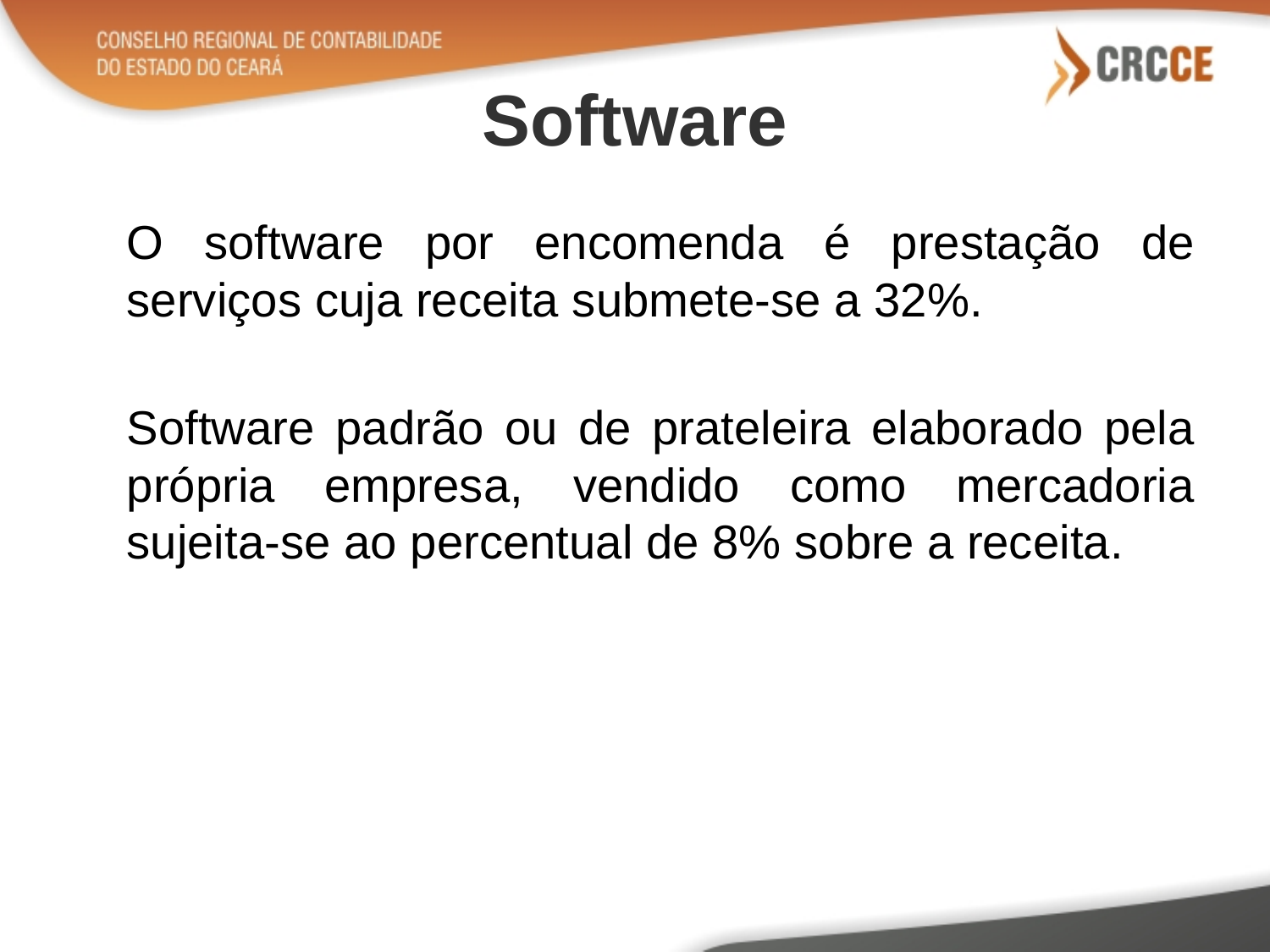

# Software
	O software por encomenda é prestação de serviços cuja receita submete-se a 32%.

	Software padrão ou de prateleira elaborado pela própria empresa, vendido como mercadoria sujeita-se ao percentual de 8% sobre a receita.